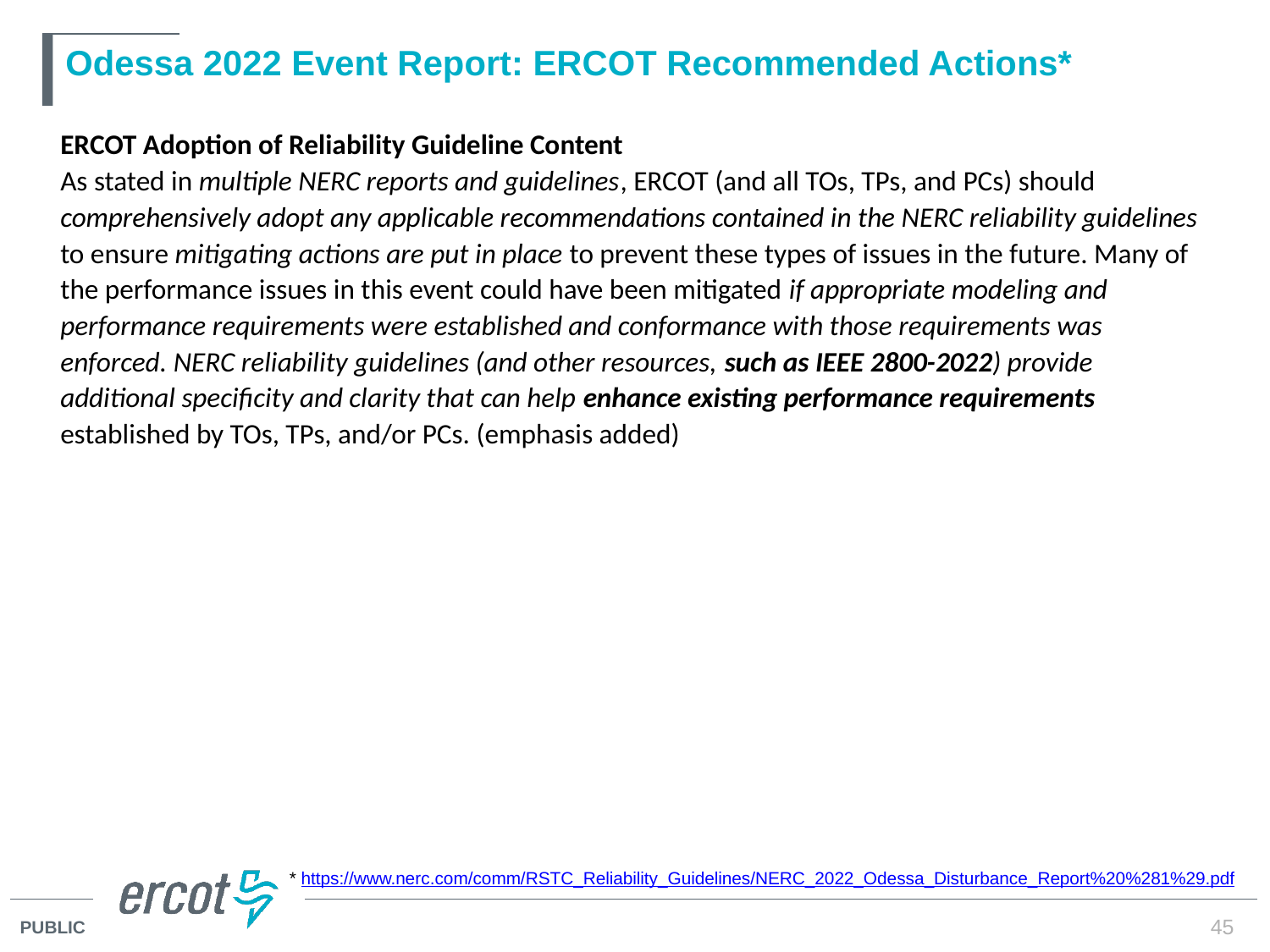

# Odessa 2022 Event Report: ERCOT Recommended Actions*
ERCOT Adoption of Reliability Guideline Content
As stated in multiple NERC reports and guidelines, ERCOT (and all TOs, TPs, and PCs) should comprehensively adopt any applicable recommendations contained in the NERC reliability guidelines to ensure mitigating actions are put in place to prevent these types of issues in the future. Many of the performance issues in this event could have been mitigated if appropriate modeling and performance requirements were established and conformance with those requirements was enforced. NERC reliability guidelines (and other resources, such as IEEE 2800-2022) provide additional specificity and clarity that can help enhance existing performance requirements established by TOs, TPs, and/or PCs. (emphasis added)
* https://www.nerc.com/comm/RSTC_Reliability_Guidelines/NERC_2022_Odessa_Disturbance_Report%20%281%29.pdf
45